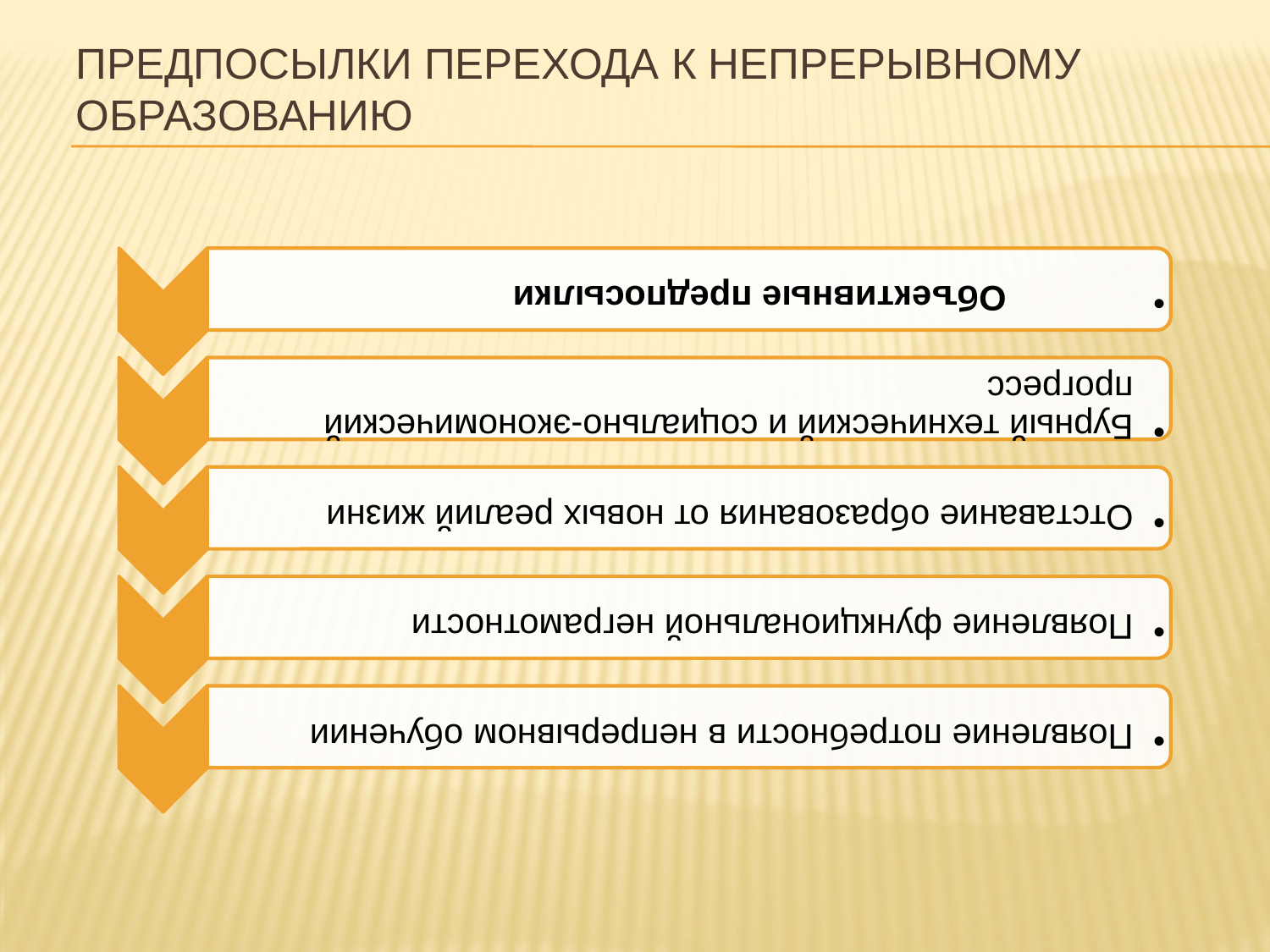

# Предпосылки перехода к непрерывному образованию

	Объективные предпосылки

Бурный технический и социально-экономический прогресс

Отставание образования от новых реалий жизни

Появление функциональной неграмотности

Появление потребности в непрерывном обучении